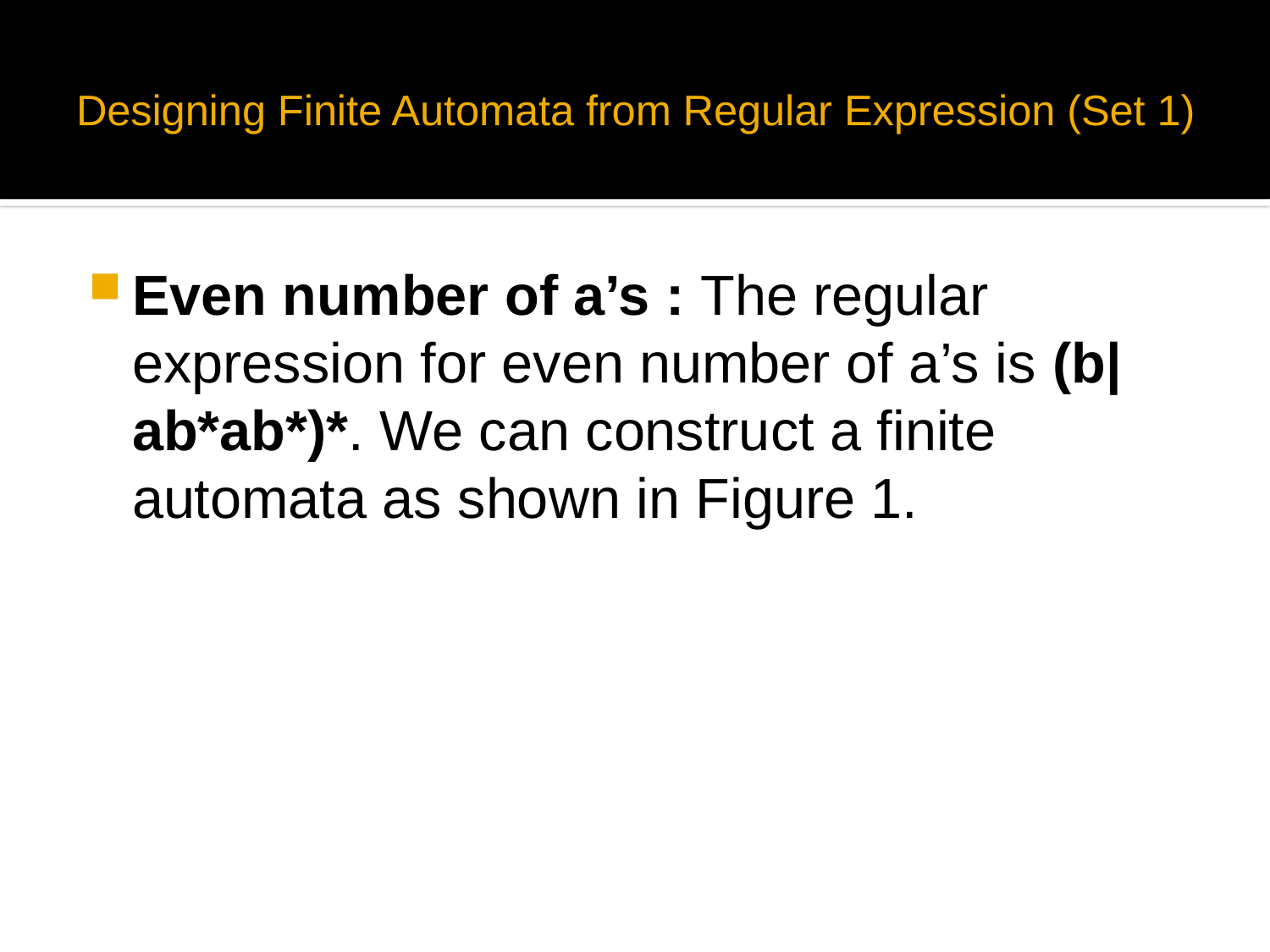

# Designing Finite Automata from Regular Expression (Set 1)
Even number of a’s : The regular expression for even number of a’s is (b|ab*ab*)*. We can construct a finite automata as shown in Figure 1.